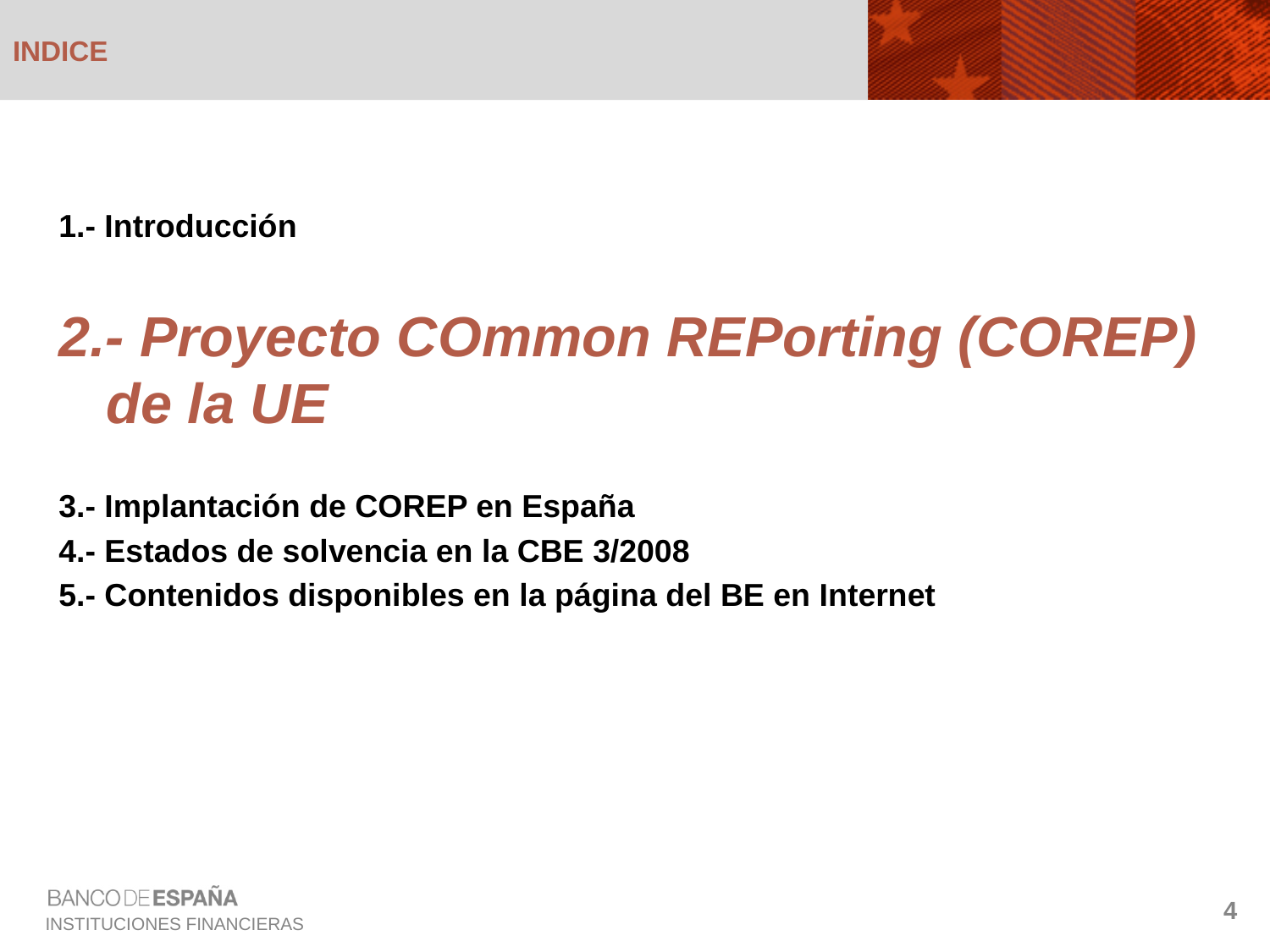

INDICE
1.- Introducción

2.- Proyecto COmmon REPorting (COREP) de la UE

3.- Implantación de COREP en España
4.- Estados de solvencia en la CBE 3/2008
5.- Contenidos disponibles en la página del BE en Internet
4